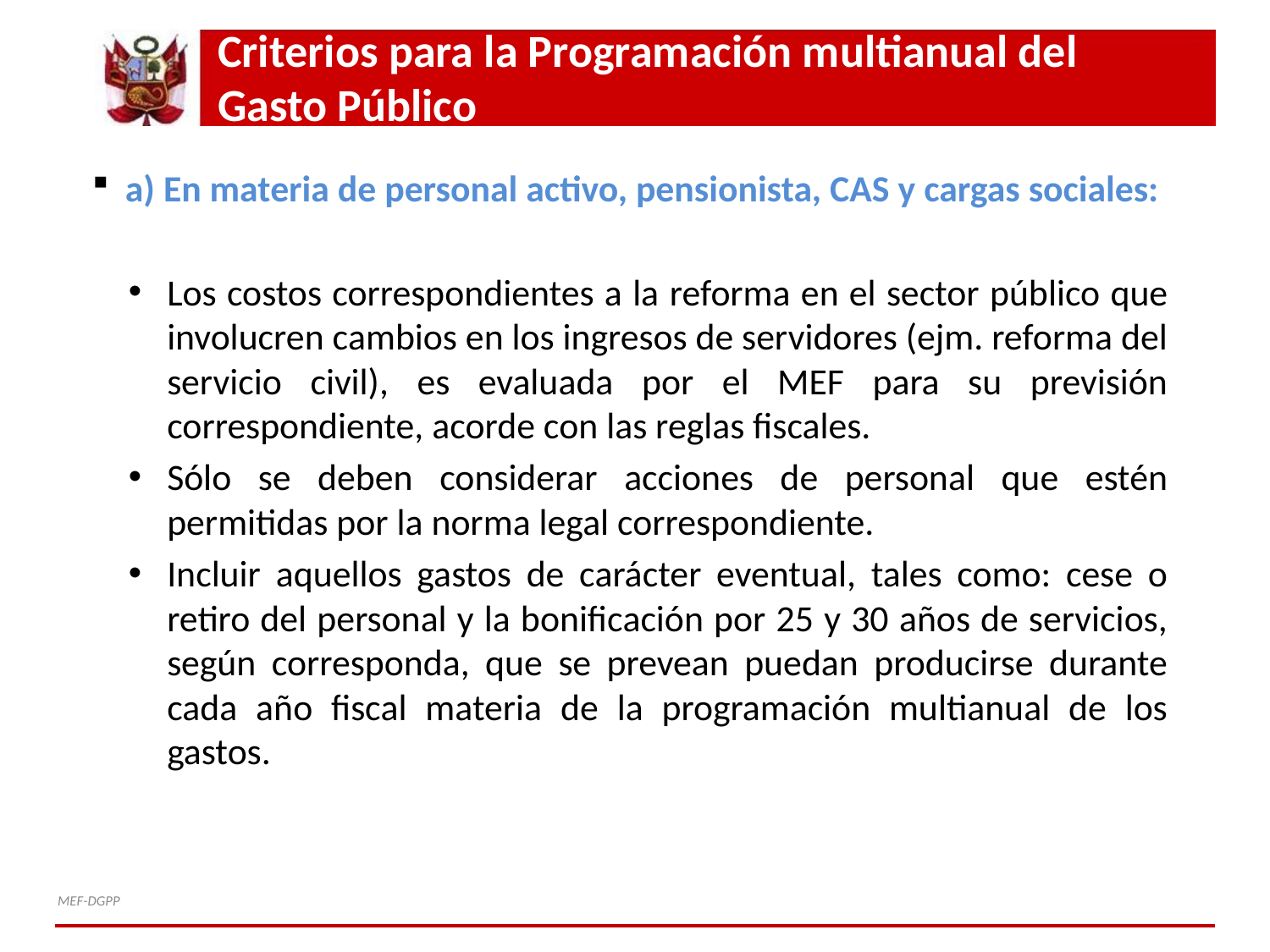

# Criterios para la Programación multianual del Gasto Público
 a) En materia de personal activo, pensionista, CAS y cargas sociales:

Los costos correspondientes a la reforma en el sector público que involucren cambios en los ingresos de servidores (ejm. reforma del servicio civil), es evaluada por el MEF para su previsión correspondiente, acorde con las reglas fiscales.
Sólo se deben considerar acciones de personal que estén permitidas por la norma legal correspondiente.
Incluir aquellos gastos de carácter eventual, tales como: cese o retiro del personal y la bonificación por 25 y 30 años de servicios, según corresponda, que se prevean puedan producirse durante cada año fiscal materia de la programación multianual de los gastos.
MEF-DGPP